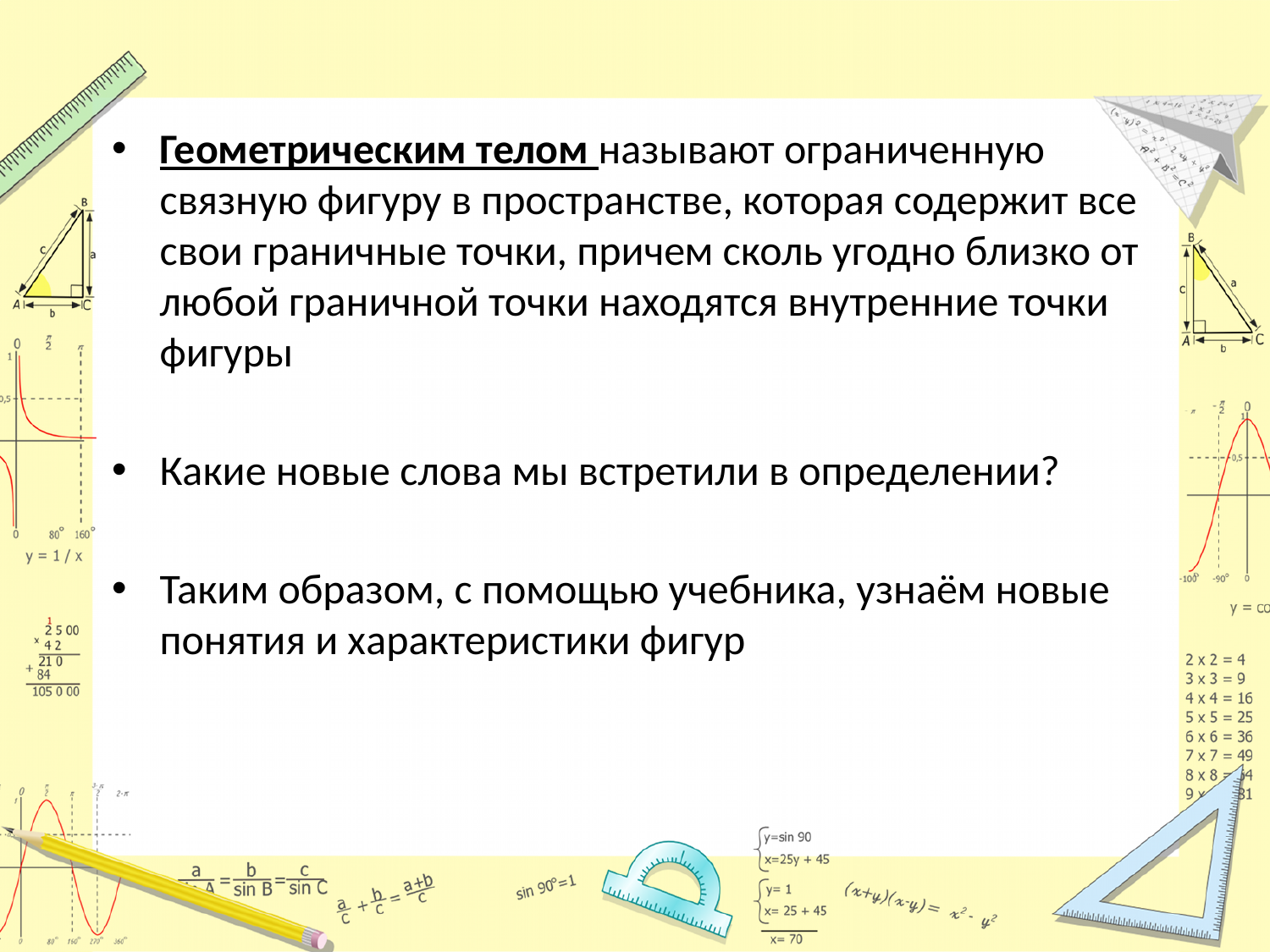

#
Геометрическим телом называют ограниченную связную фигуру в пространстве, которая содержит все свои граничные точки, причем сколь угодно близко от любой граничной точки находятся внутренние точки фигуры

Какие новые слова мы встретили в определении?

Таким образом, с помощью учебника, узнаём новые понятия и характеристики фигур